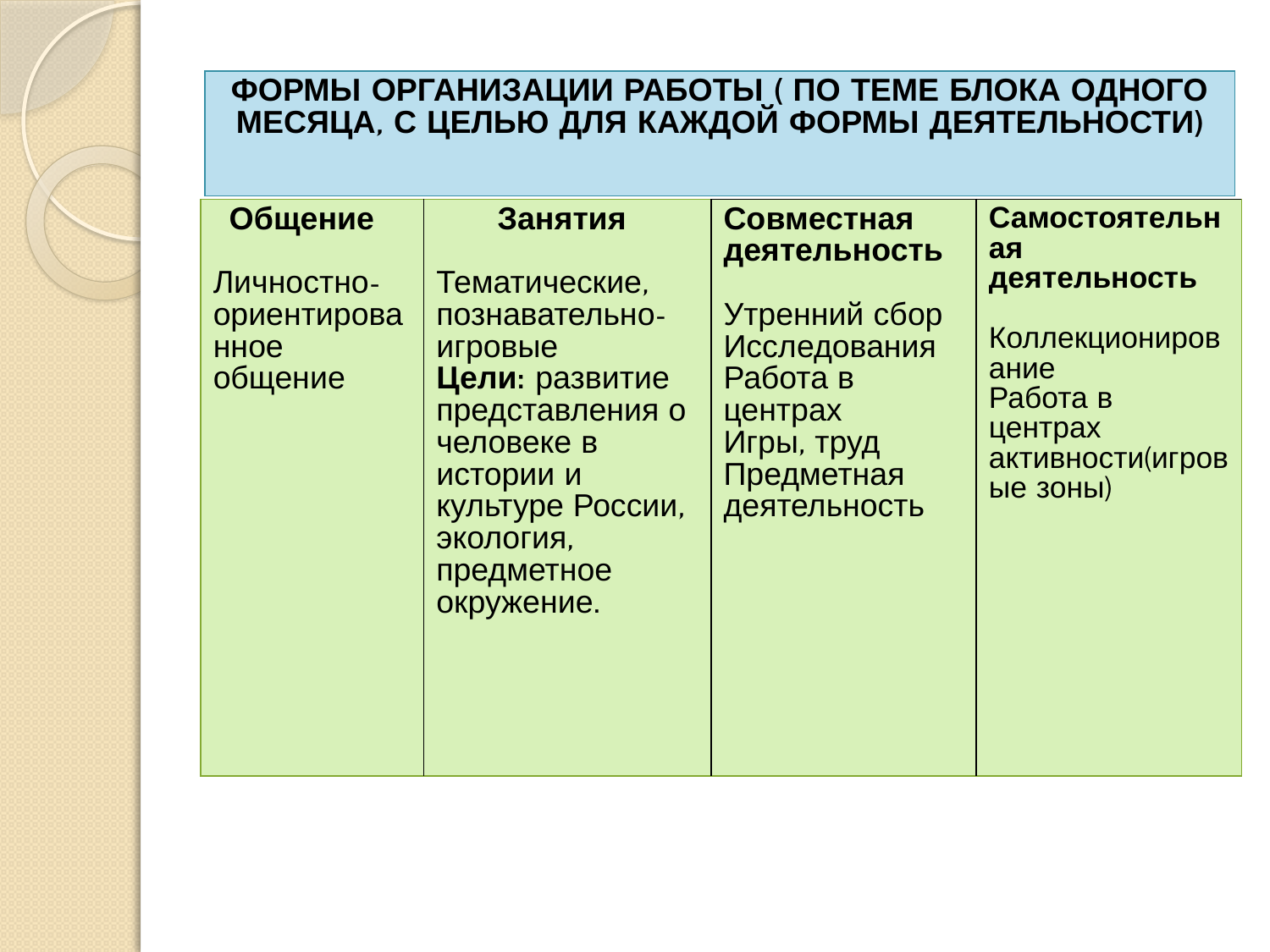

#
| ФОРМЫ ОРГАНИЗАЦИИ РАБОТЫ ( ПО ТЕМЕ БЛОКА ОДНОГО МЕСЯЦА, С ЦЕЛЬЮ ДЛЯ КАЖДОЙ ФОРМЫ ДЕЯТЕЛЬНОСТИ) |
| --- |
| Общение Личностно-ориентированное общение | Занятия Тематические, познавательно-игровые Цели: развитие представления о человеке в истории и культуре России, экология, предметное окружение. | Совместная деятельность Утренний сбор Исследования Работа в центрах Игры, труд Предметная деятельность | Самостоятельная деятельность Коллекционирование Работа в центрах активности(игровые зоны) |
| --- | --- | --- | --- |